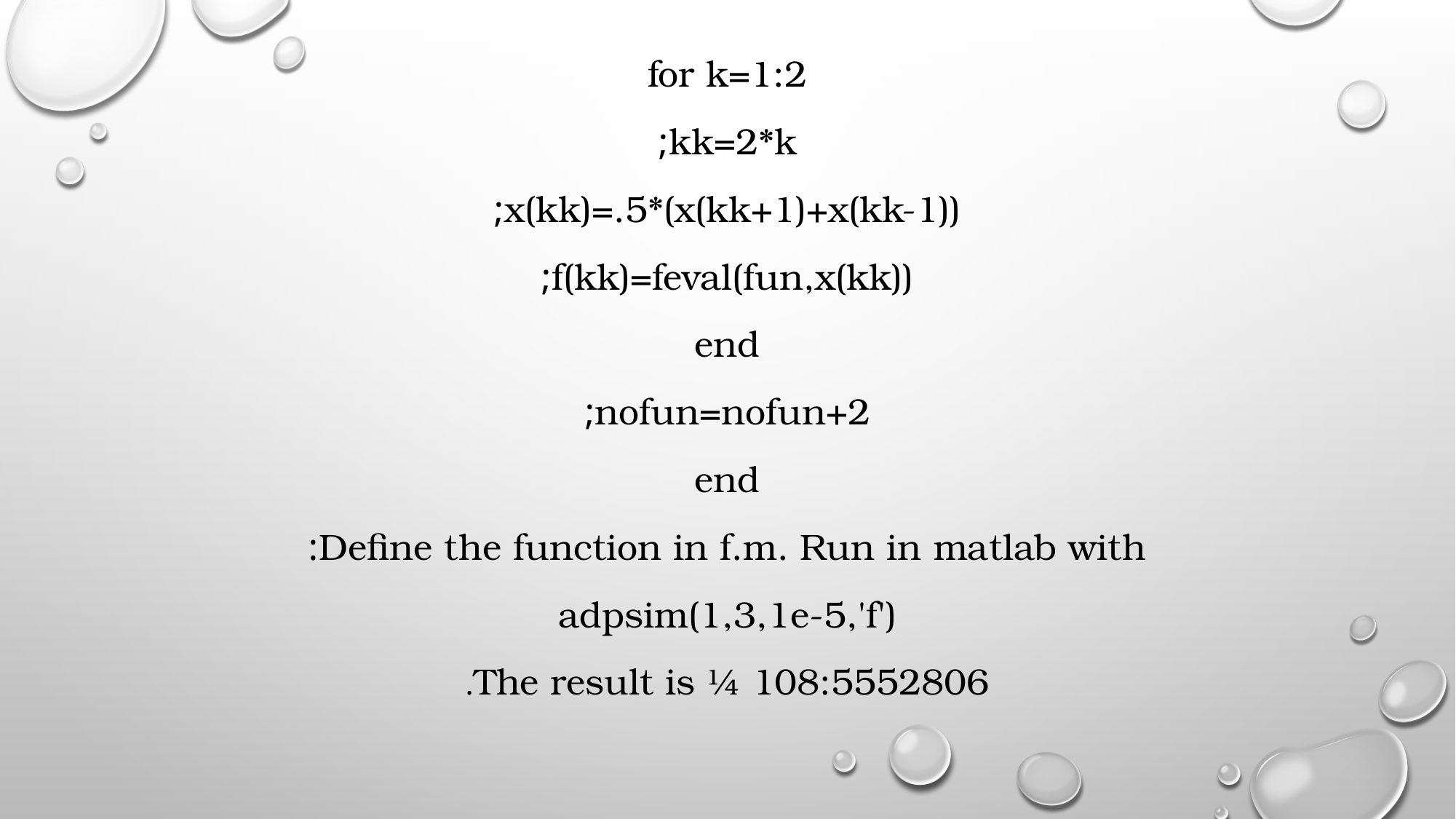

for k=1:2
kk=2*k;
x(kk)=.5*(x(kk+1)+x(kk-1));
f(kk)=feval(fun,x(kk));
end
nofun=nofun+2;
end
Define the function in f.m. Run in matlab with:
adpsim(1,3,1e-5,'f')
The result is ¼ 108:5552806.